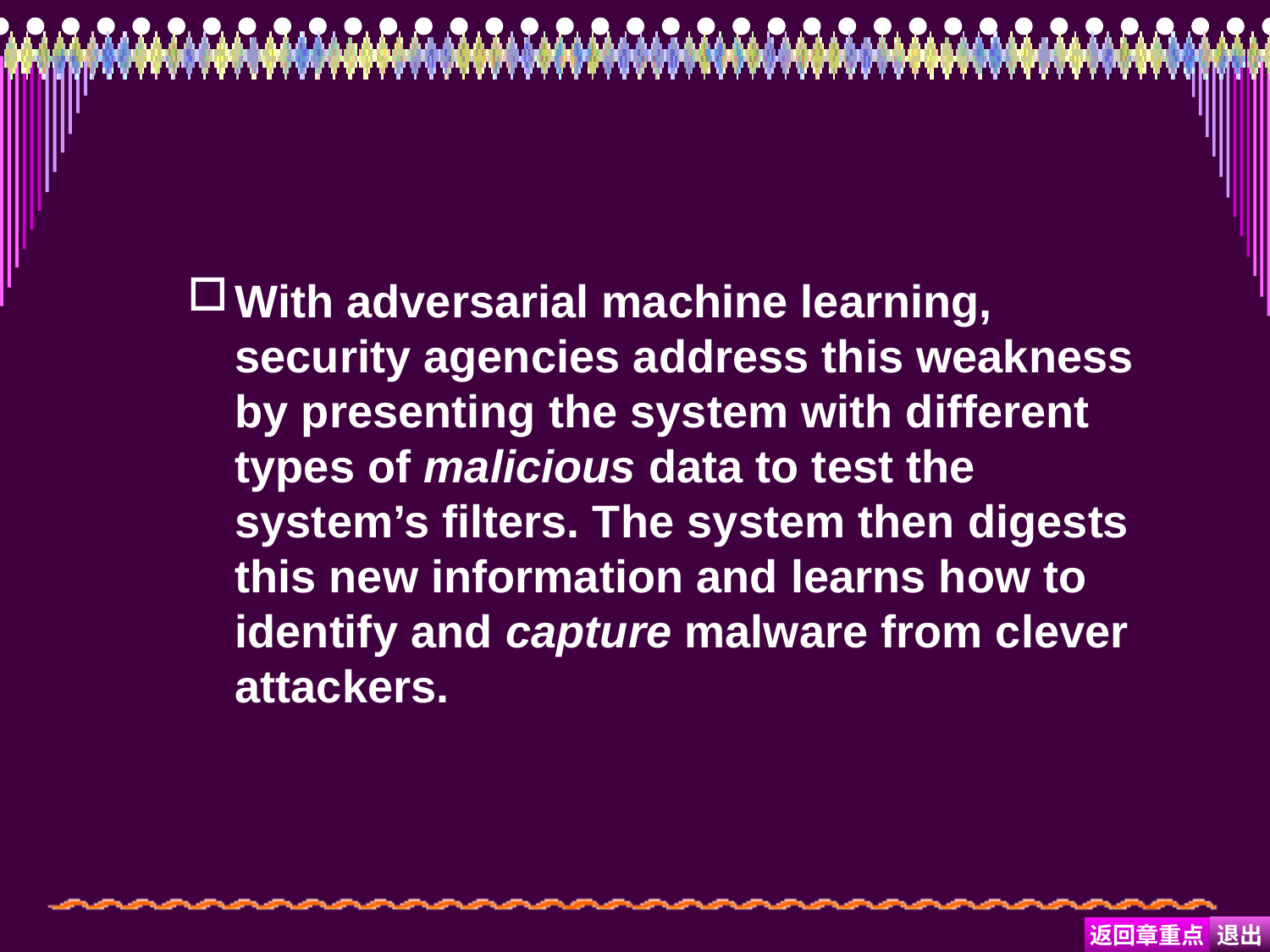

#
With adversarial machine learning, security agencies address this weakness by presenting the system with different types of malicious data to test the system’s filters. The system then digests this new information and learns how to identify and capture malware from clever attackers.